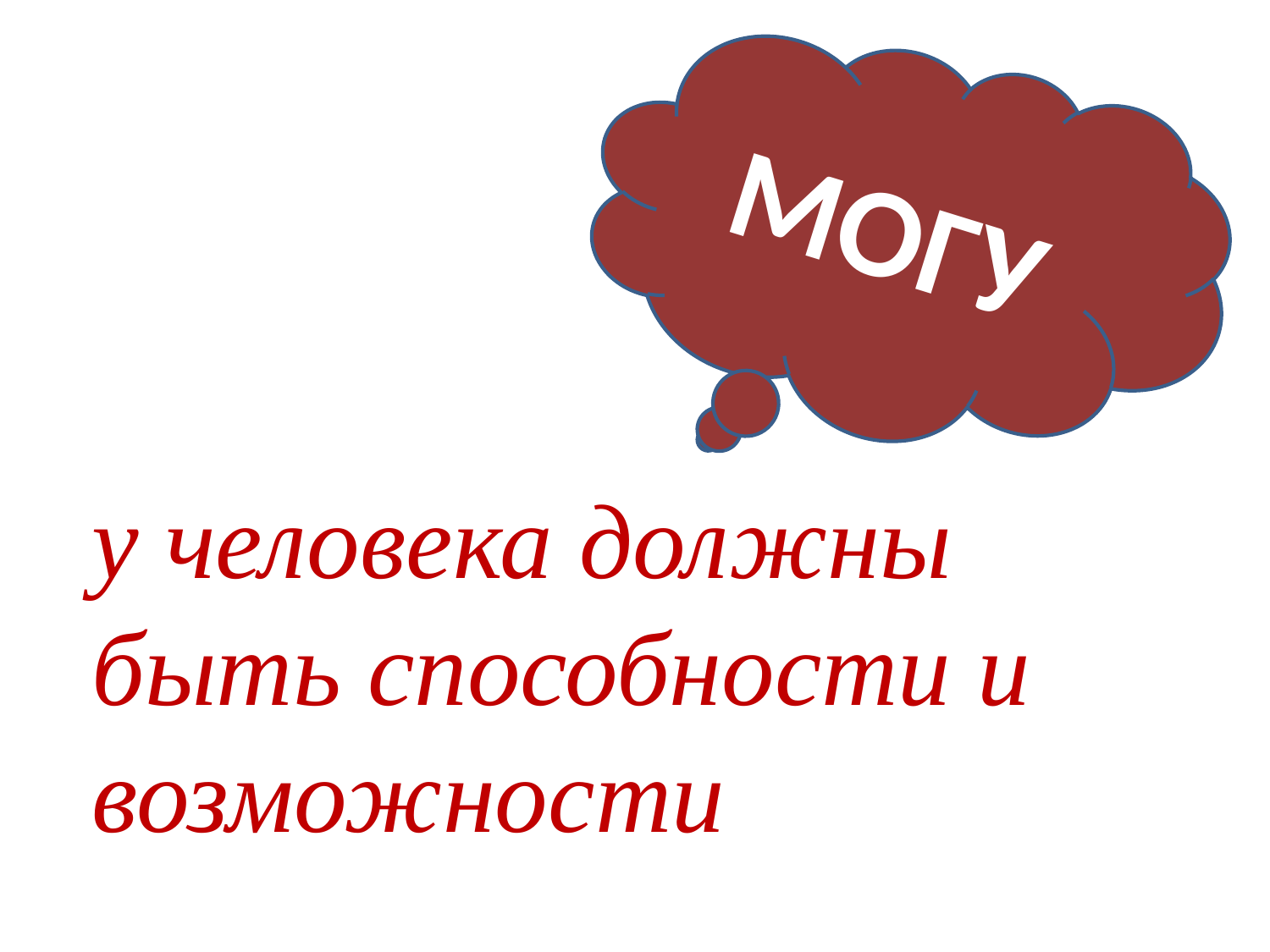

МОГУ
у человека должны быть способности и возможности